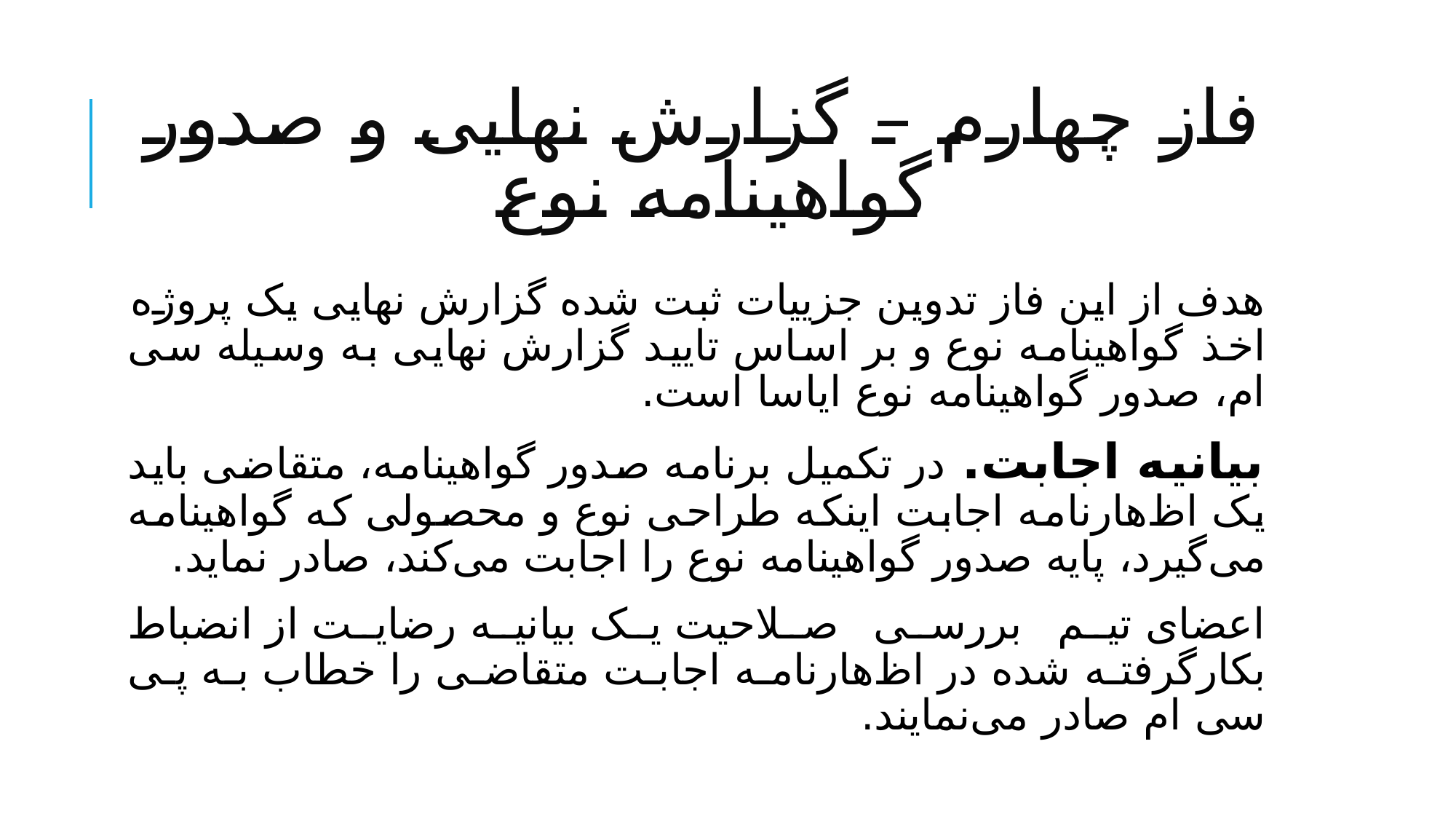

# فاز چهارم – گزارش نهایی و صدور گواهینامه نوع
هدف از این فاز تدوین جزییات ثبت شده گزارش نهایی یک پروژه اخذ گواهینامه نوع و بر اساس تایید گزارش نهایی به وسیله سی ام، صدور گواهینامه نوع ایاسا است.
بیانیه اجابت. در تکمیل برنامه صدور گواهینامه، متقاضی باید یک اظ‌هارنامه اجابت اینکه طراحی نوع و محصولی که گواهینامه می‌گیرد، پایه صدور گواهینامه نوع را اجابت می‌کند، صادر نماید.
اعضای تیم بررسی صلاحیت یک بیانیه رضایت از انضباط بکارگرفته شده در اظ‌هارنامه اجابت متقاضی را خطاب به پی سی ام صادر می‌نمایند.